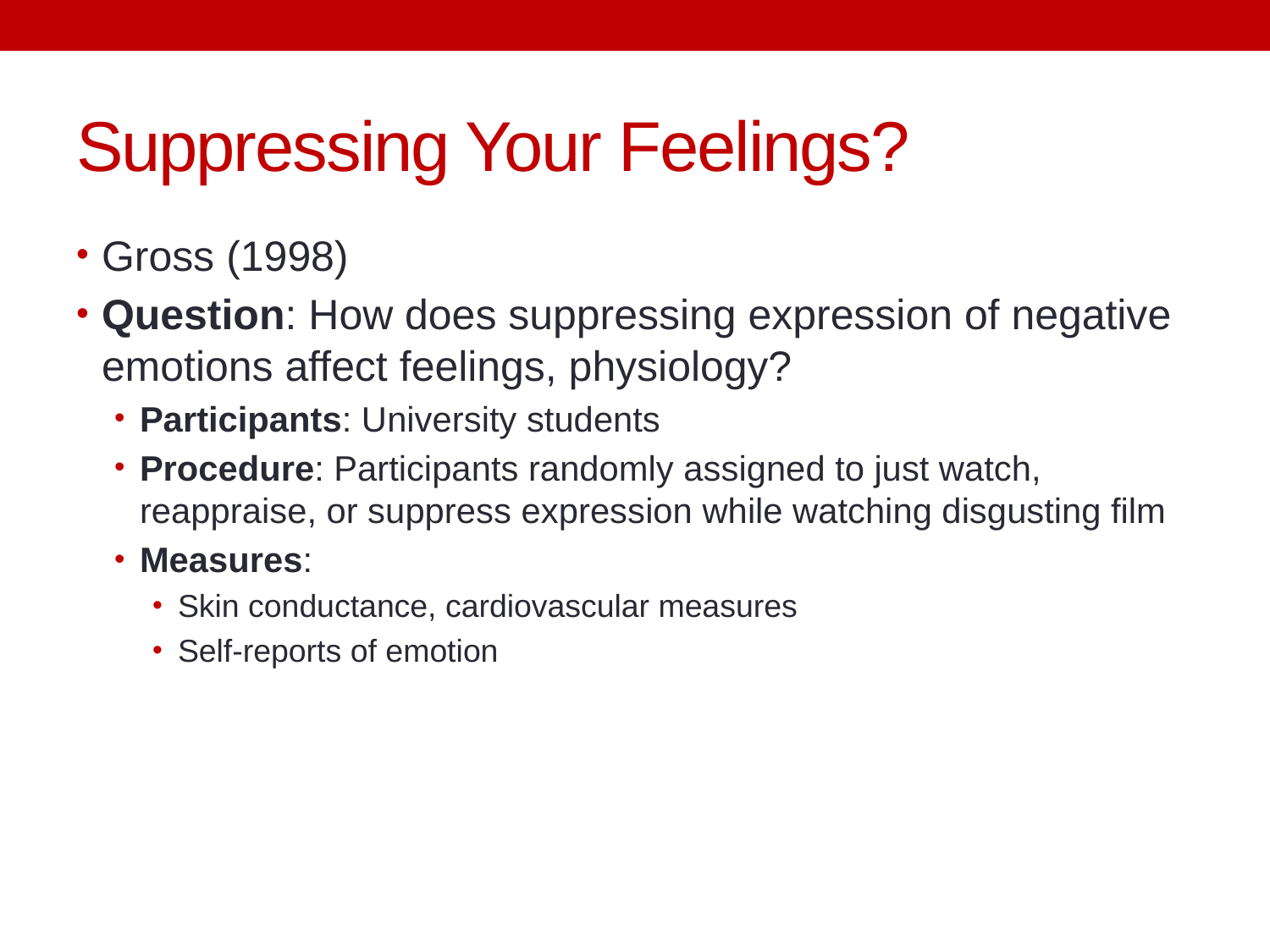

# Suppressing Your Feelings?
Gross (1998)
Question: How does suppressing expression of negative emotions affect feelings, physiology?
Participants: University students
Procedure: Participants randomly assigned to just watch, reappraise, or suppress expression while watching disgusting film
Measures:
Skin conductance, cardiovascular measures
Self-reports of emotion